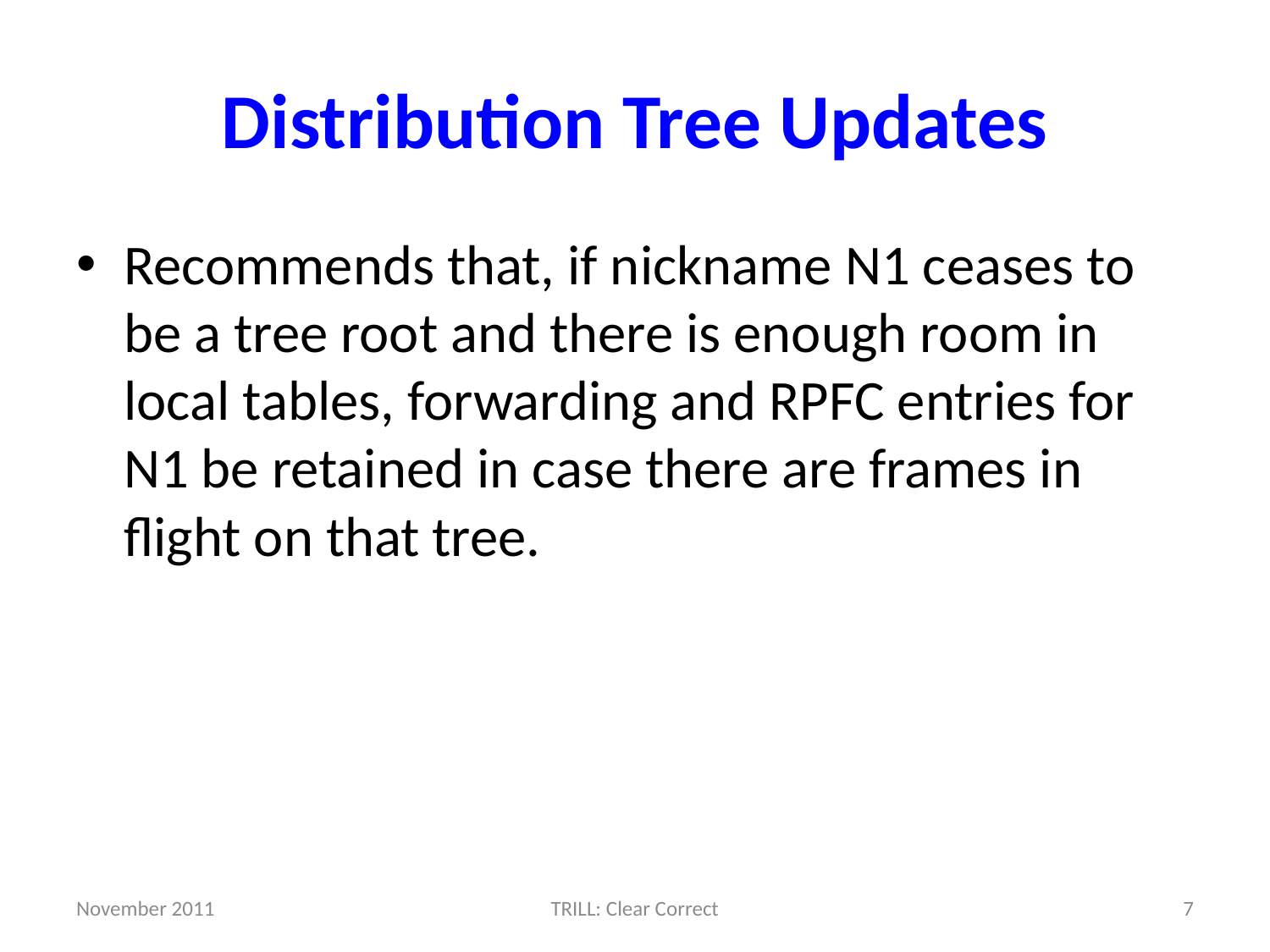

# Distribution Tree Updates
Recommends that, if nickname N1 ceases to be a tree root and there is enough room in local tables, forwarding and RPFC entries for N1 be retained in case there are frames in flight on that tree.

November 2011
TRILL: Clear Correct
7